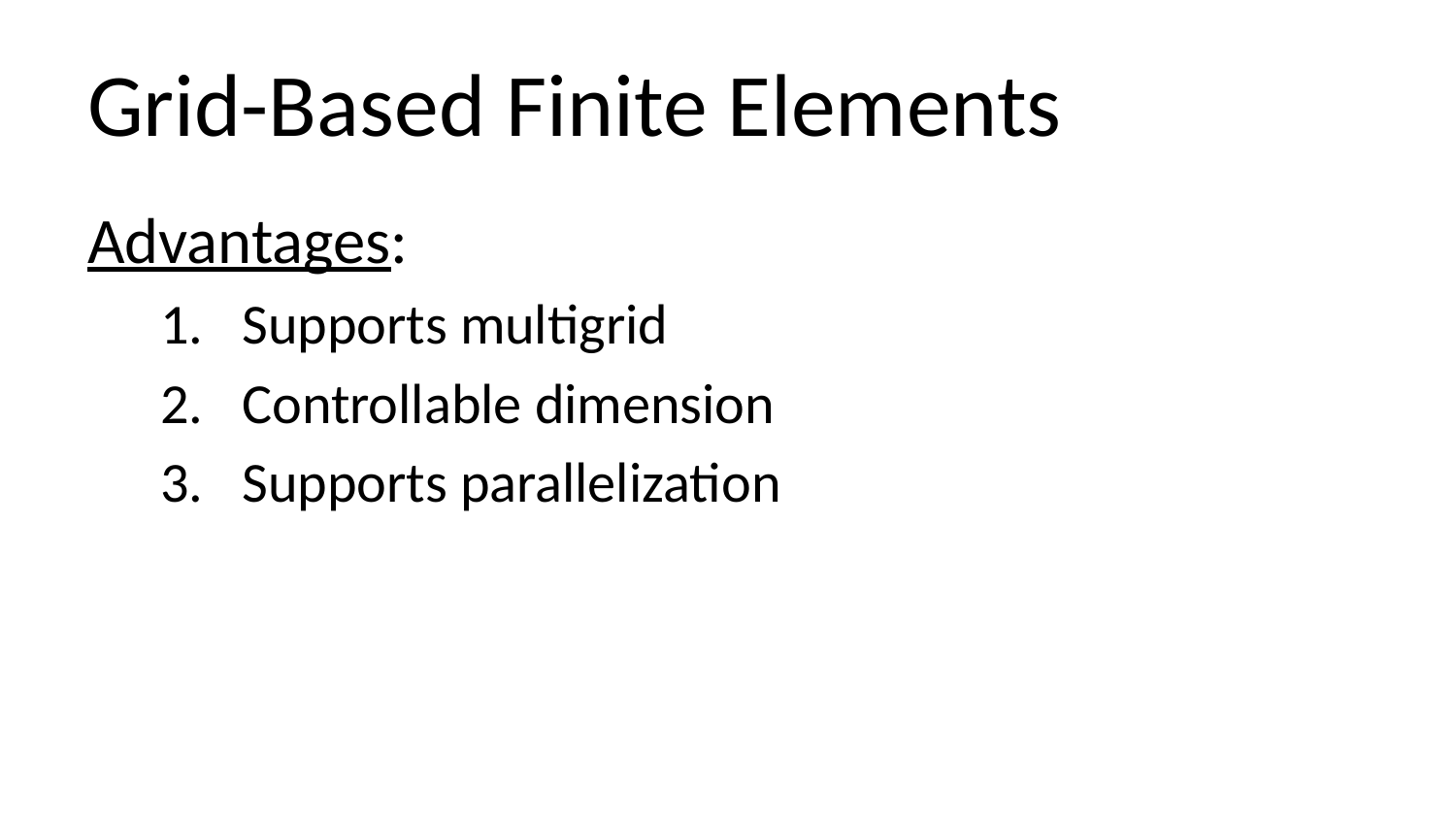

# Grid-Based Finite Elements
Advantages:
Supports multigrid
Controllable dimension
Supports parallelization